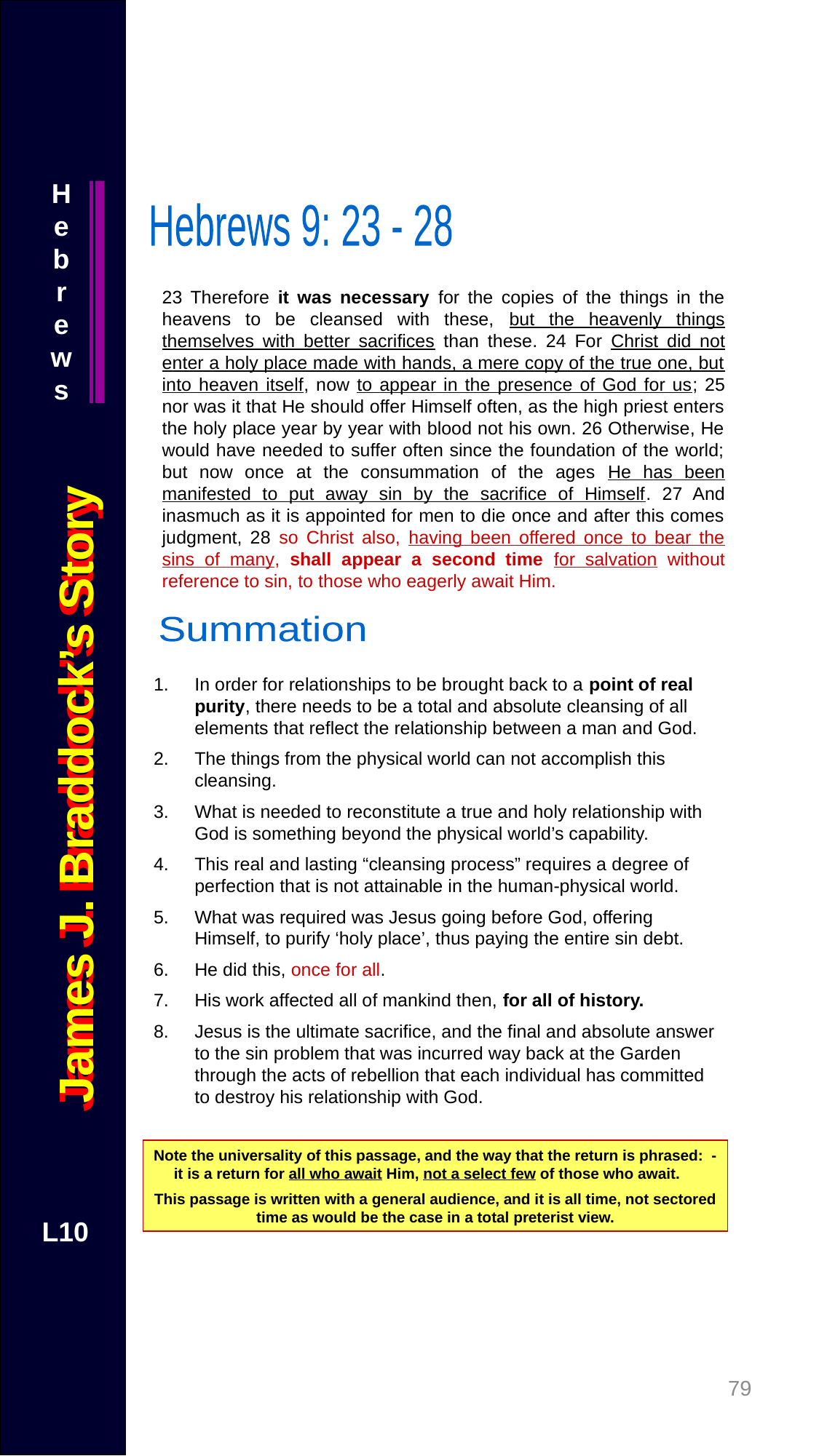

Hebrews

Hebrews 9: 23 - 28
23 Therefore it was necessary for the copies of the things in the heavens to be cleansed with these, but the heavenly things themselves with better sacrifices than these. 24 For Christ did not enter a holy place made with hands, a mere copy of the true one, but into heaven itself, now to appear in the presence of God for us; 25 nor was it that He should offer Himself often, as the high priest enters the holy place year by year with blood not his own. 26 Otherwise, He would have needed to suffer often since the foundation of the world; but now once at the consummation of the ages He has been manifested to put away sin by the sacrifice of Himself. 27 And inasmuch as it is appointed for men to die once and after this comes judgment, 28 so Christ also, having been offered once to bear the sins of many, shall appear a second time for salvation without reference to sin, to those who eagerly await Him.
Summation
In order for relationships to be brought back to a point of real purity, there needs to be a total and absolute cleansing of all elements that reflect the relationship between a man and God.
The things from the physical world can not accomplish this cleansing.
What is needed to reconstitute a true and holy relationship with God is something beyond the physical world’s capability.
This real and lasting “cleansing process” requires a degree of perfection that is not attainable in the human-physical world.
What was required was Jesus going before God, offering Himself, to purify ‘holy place’, thus paying the entire sin debt.
He did this, once for all.
His work affected all of mankind then, for all of history.
Jesus is the ultimate sacrifice, and the final and absolute answer to the sin problem that was incurred way back at the Garden through the acts of rebellion that each individual has committed to destroy his relationship with God.
James J. Braddock’s Story
James J. Braddock’s Story
Note the universality of this passage, and the way that the return is phrased:  -it is a return for all who await Him, not a select few of those who await.
This passage is written with a general audience, and it is all time, not sectored time as would be the case in a total preterist view.
L10
79